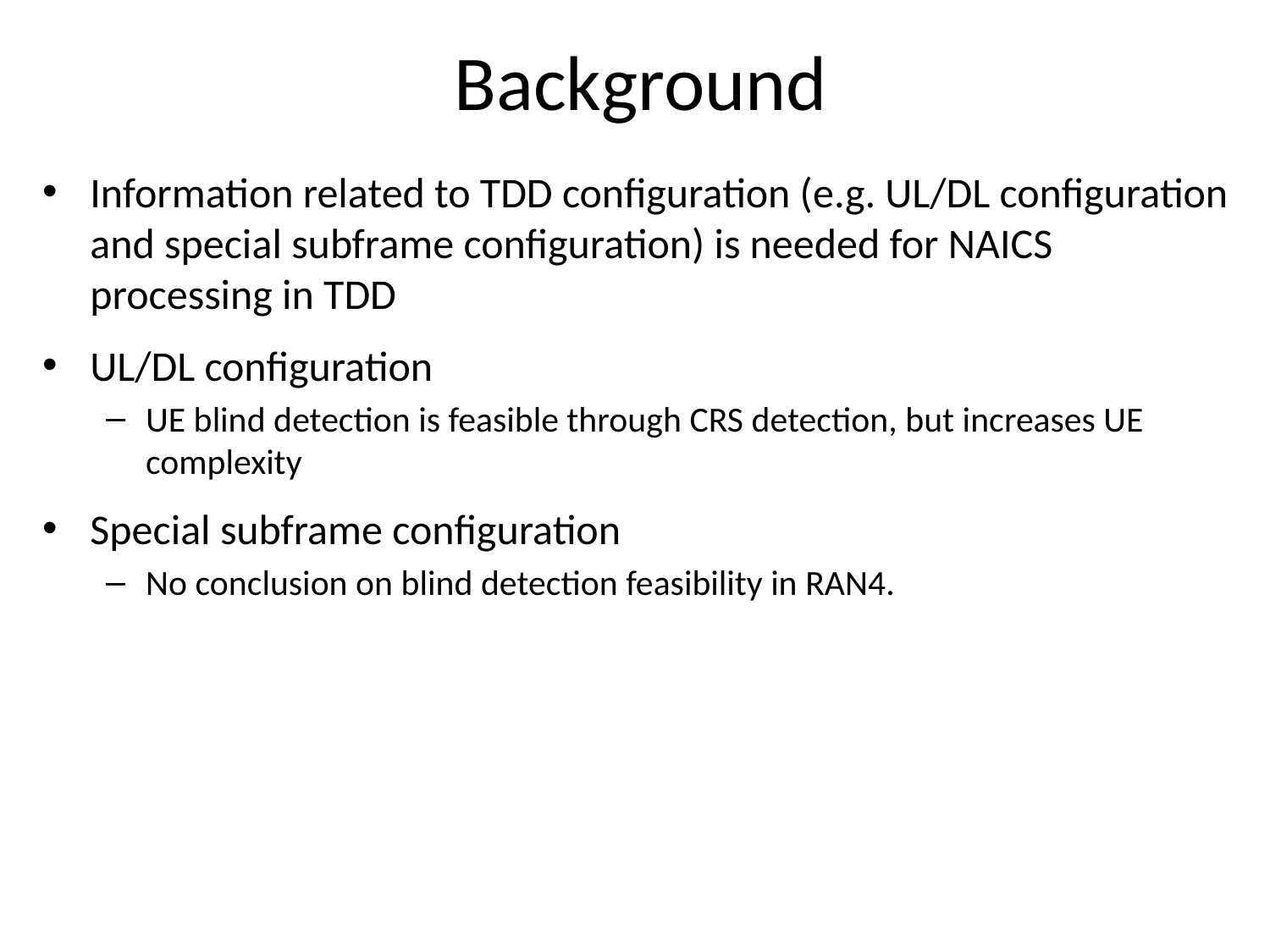

# Background
Information related to TDD configuration (e.g. UL/DL configuration and special subframe configuration) is needed for NAICS processing in TDD
UL/DL configuration
UE blind detection is feasible through CRS detection, but increases UE complexity
Special subframe configuration
No conclusion on blind detection feasibility in RAN4.